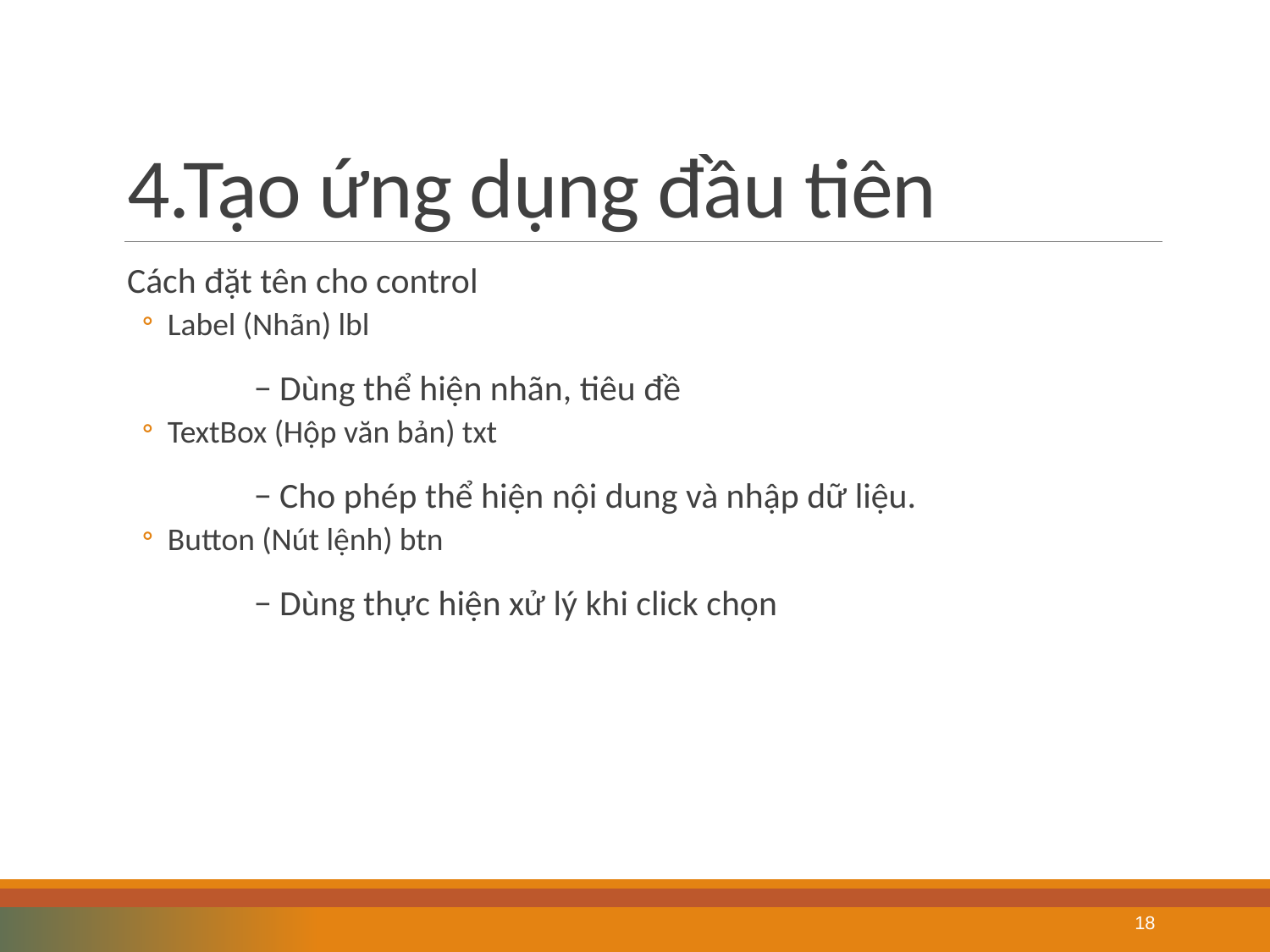

# 4.Tạo ứng dụng đầu tiên
Cách đặt tên cho control
Label (Nhãn) lbl
		− Dùng thể hiện nhãn, tiêu đề
TextBox (Hộp văn bản) txt
		− Cho phép thể hiện nội dung và nhập dữ liệu.
Button (Nút lệnh) btn
		− Dùng thực hiện xử lý khi click chọn

18